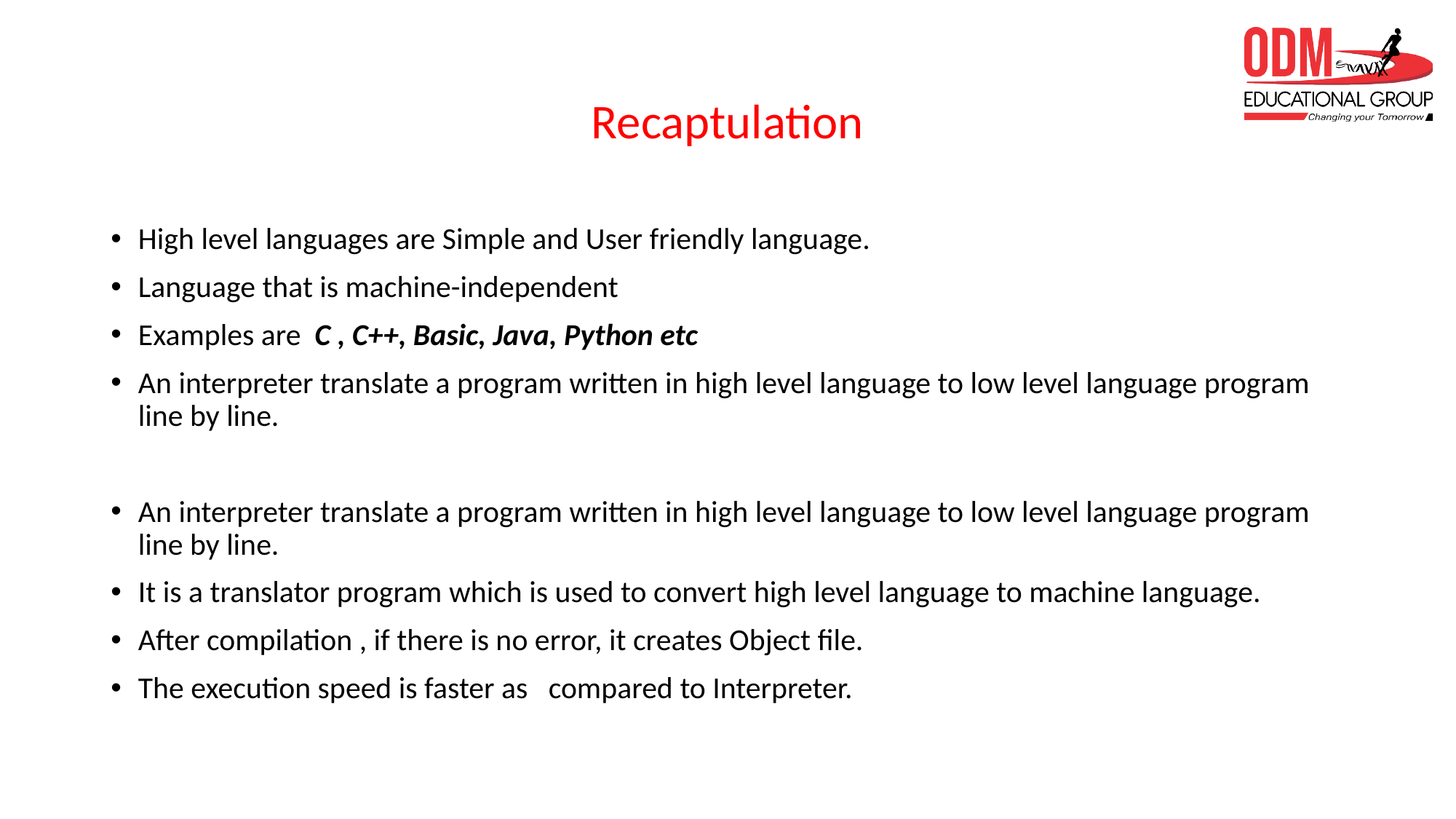

# Recaptulation
High level languages are Simple and User friendly language.
Language that is machine-independent
Examples are  C , C++, Basic, Java, Python etc
An interpreter translate a program written in high level language to low level language program line by line.

An interpreter translate a program written in high level language to low level language program line by line.
It is a translator program which is used to convert high level language to machine language.
After compilation , if there is no error, it creates Object file.
The execution speed is faster as   compared to Interpreter.